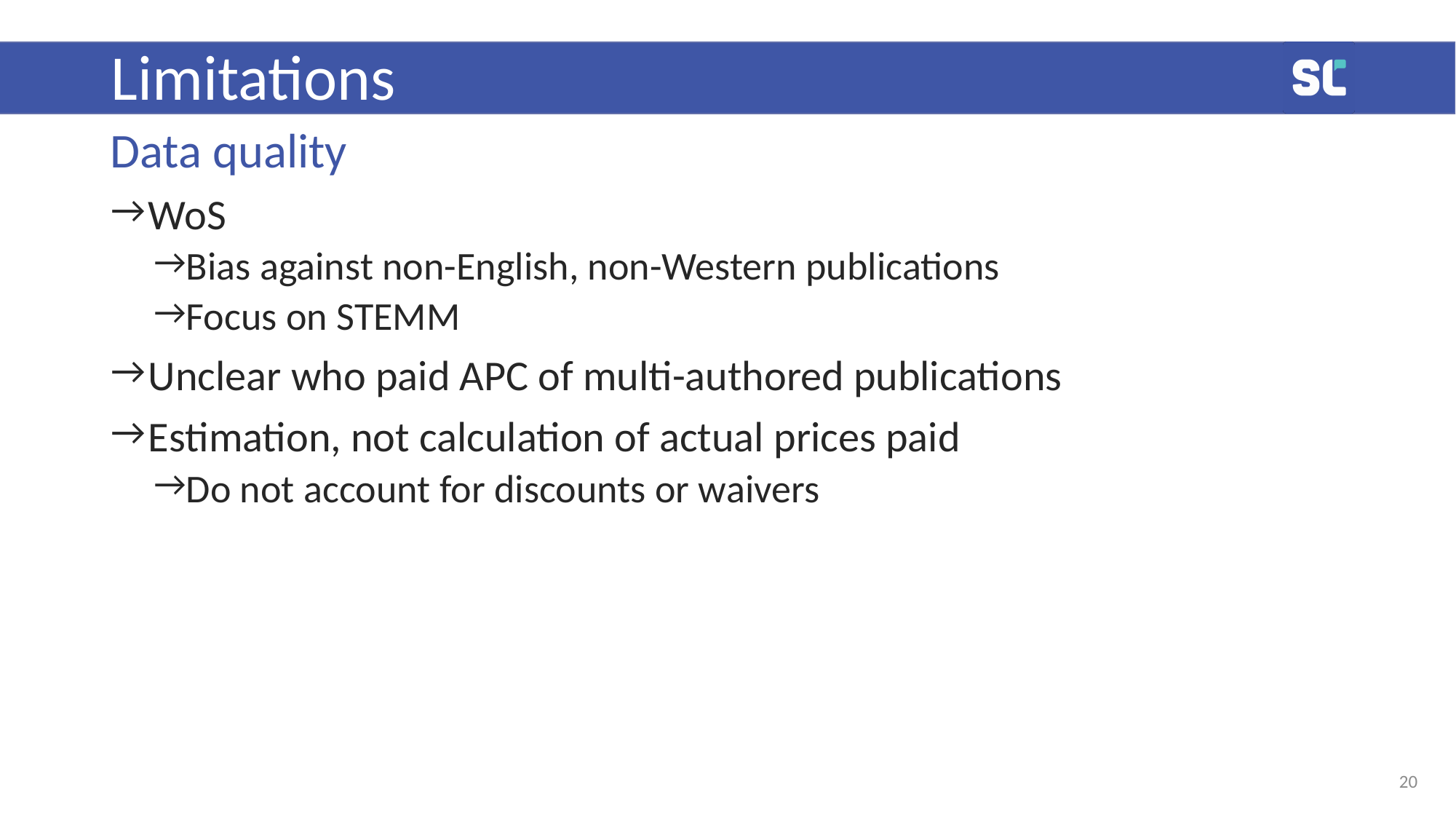

# Limitations
Data quality
WoS
Bias against non-English, non-Western publications
Focus on STEMM
Unclear who paid APC of multi-authored publications
Estimation, not calculation of actual prices paid
Do not account for discounts or waivers
20